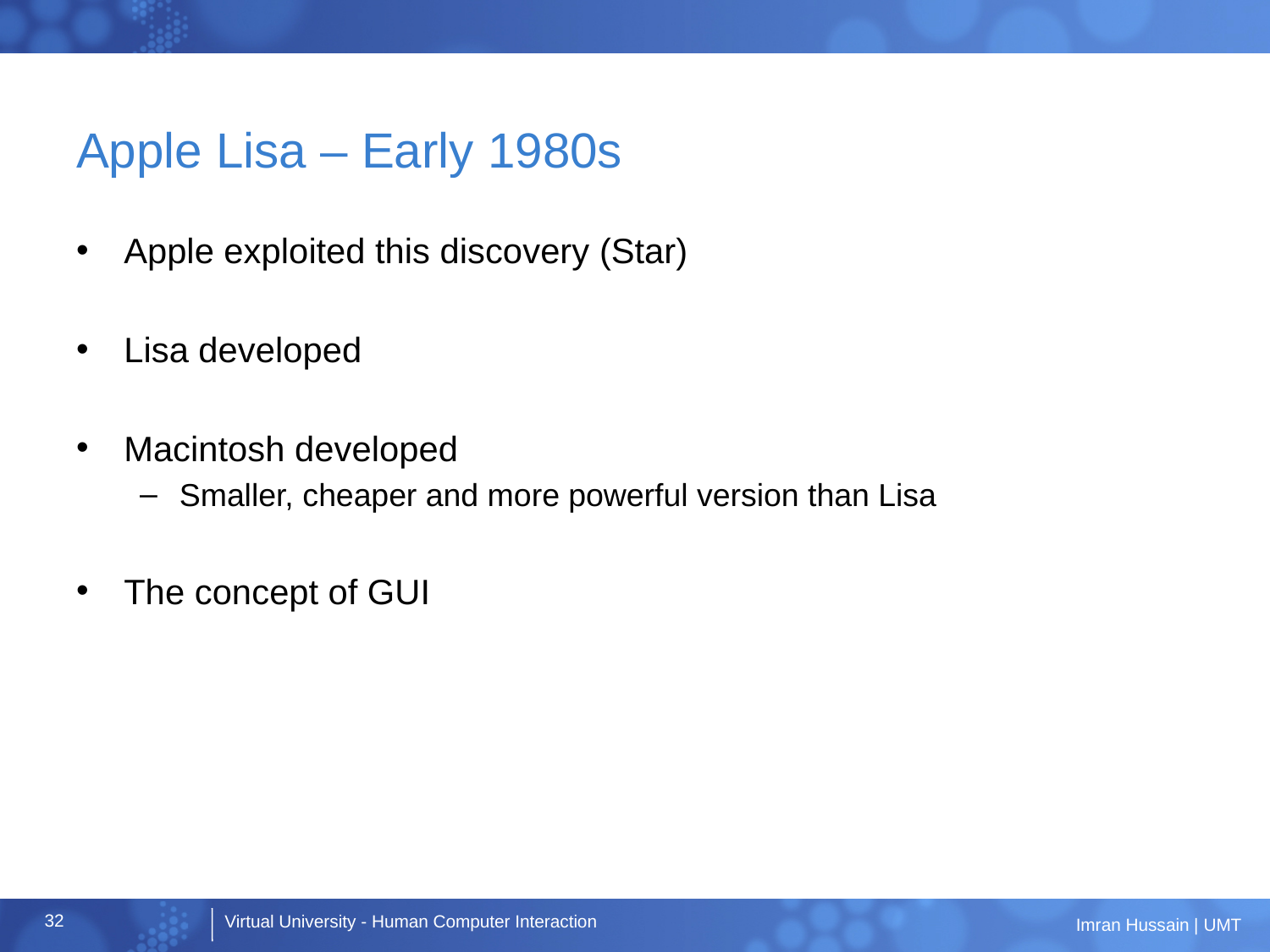

# Apple Lisa – Early 1980s
Apple exploited this discovery (Star)

Lisa developed

Macintosh developed
Smaller, cheaper and more powerful version than Lisa

The concept of GUI